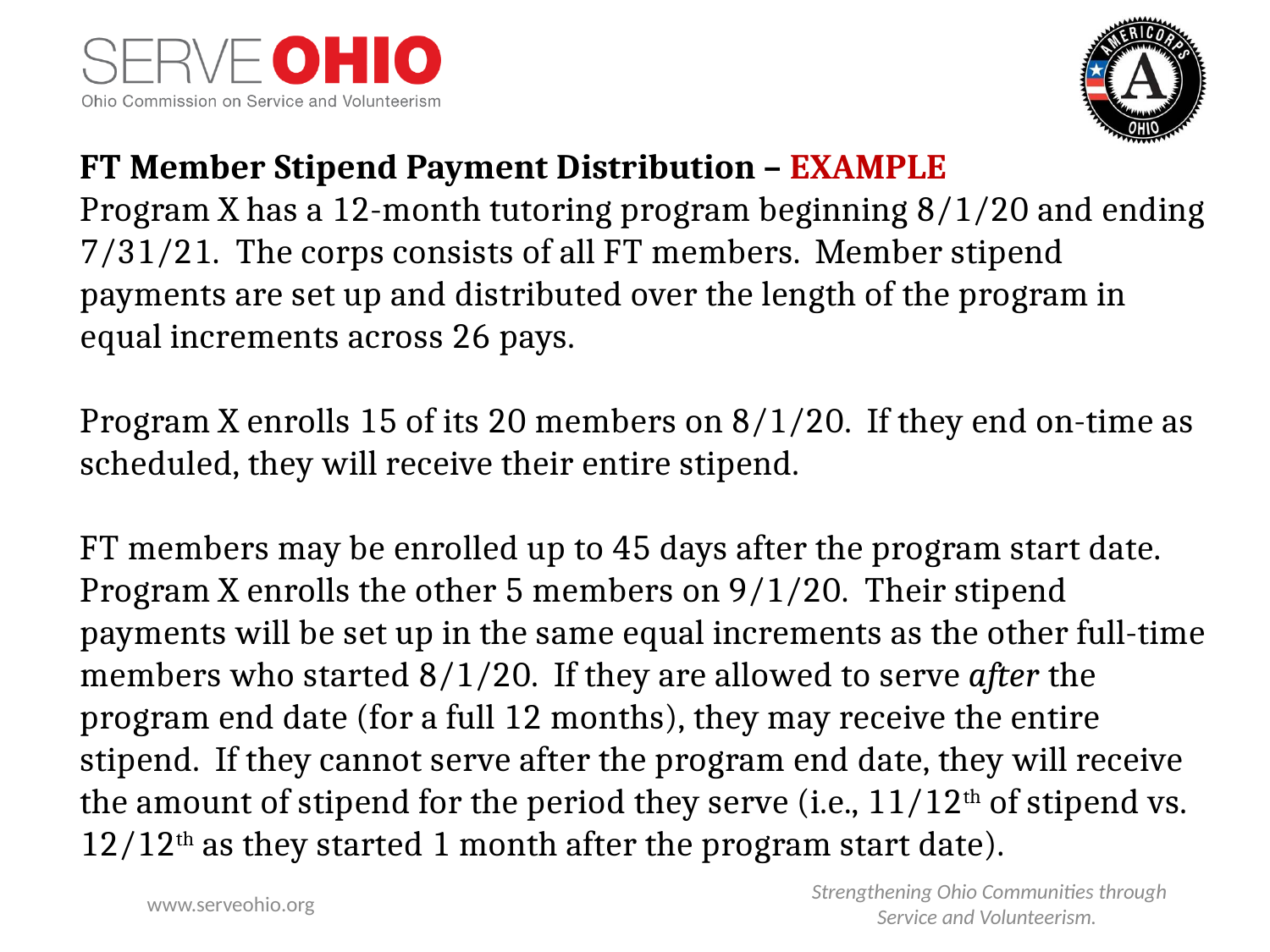

FT Member Stipend Payment Distribution – EXAMPLE
Program X has a 12-month tutoring program beginning 8/1/20 and ending 7/31/21.  The corps consists of all FT members.  Member stipend payments are set up and distributed over the length of the program in equal increments across 26 pays.

Program X enrolls 15 of its 20 members on 8/1/20.  If they end on-time as scheduled, they will receive their entire stipend.

FT members may be enrolled up to 45 days after the program start date.  Program X enrolls the other 5 members on 9/1/20.  Their stipend payments will be set up in the same equal increments as the other full-time members who started 8/1/20.  If they are allowed to serve after the program end date (for a full 12 months), they may receive the entire stipend.  If they cannot serve after the program end date, they will receive the amount of stipend for the period they serve (i.e., 11/12th of stipend vs. 12/12th as they started 1 month after the program start date).
www.serveohio.org
Strengthening Ohio Communities through Service and Volunteerism.